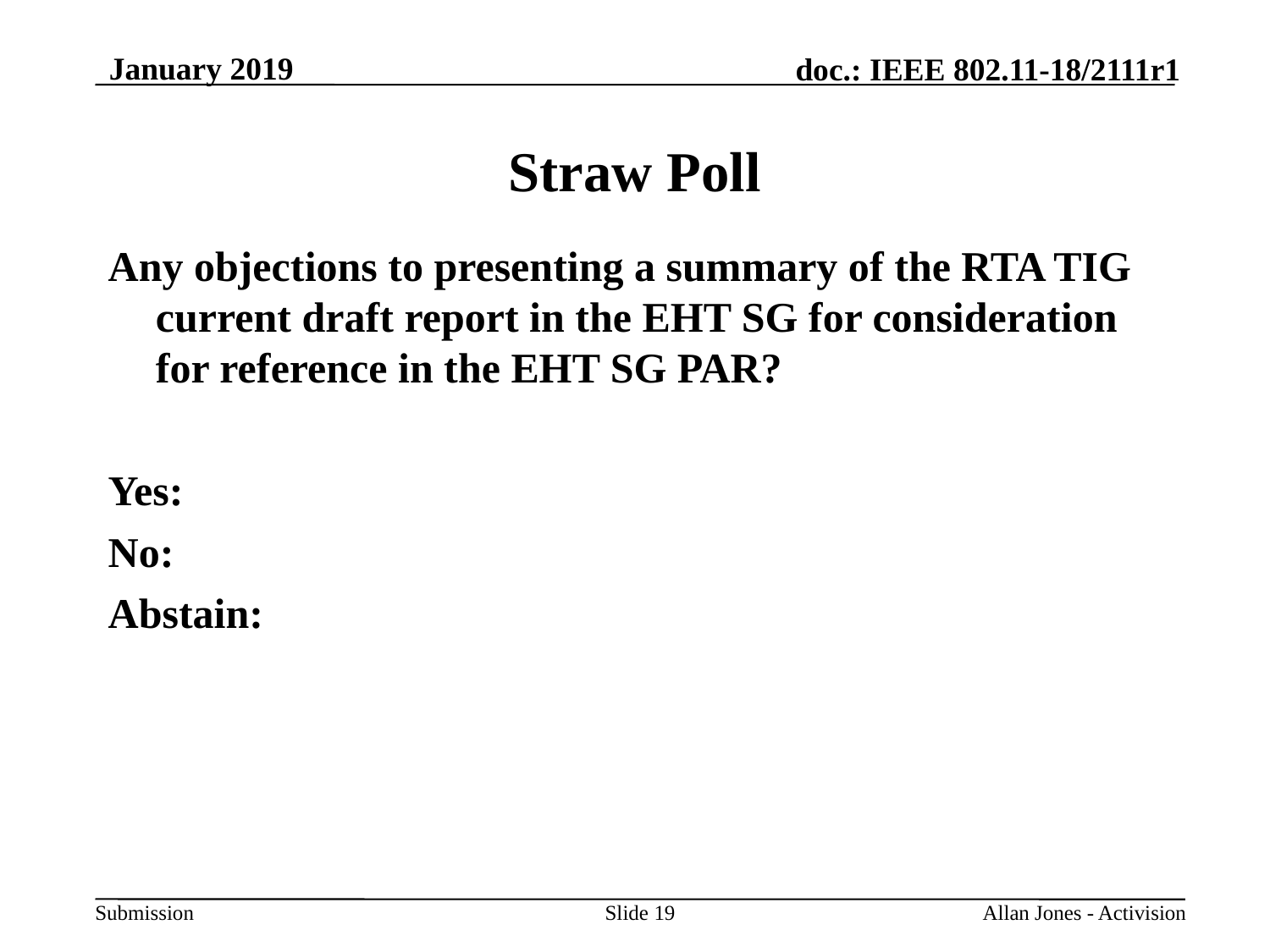

January 2019
# Straw Poll
Any objections to presenting a summary of the RTA TIG current draft report in the EHT SG for consideration for reference in the EHT SG PAR?

Yes:
No:
Abstain:
Slide 19
Allan Jones - Activision